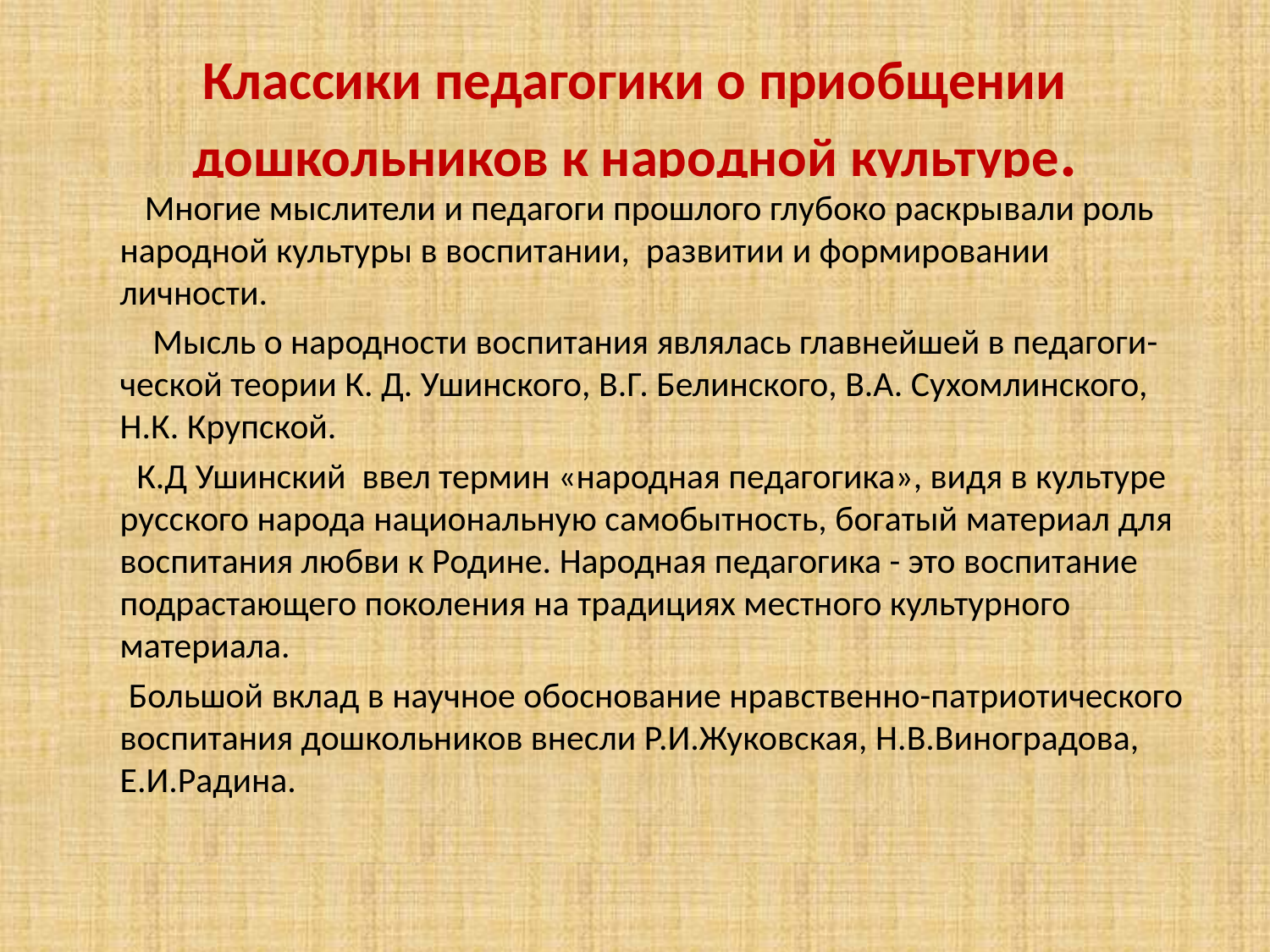

# Классики педагогики о приобщении дошкольников к народной культуре.
         Многие мыслители и педагоги прошлого глубоко раскрывали роль народной культуры в воспитании,  развитии и формировании личности.
          Мысль о народности воспитания являлась главнейшей в педагоги-ческой теории К. Д. Ушинского, В.Г. Белинского, В.А. Сухомлинского, Н.К. Крупской.
        К.Д Ушинский  ввел термин «народная педагогика», видя в культуре русского народа национальную самобытность, богатый материал для воспитания любви к Родине. Народная педагогика - это воспитание подрастающего поколения на традициях местного культурного материала.
       Большой вклад в научное обоснование нравственно-патриотического воспитания дошкольников внесли Р.И.Жуковская, Н.В.Виноградова, Е.И.Радина.